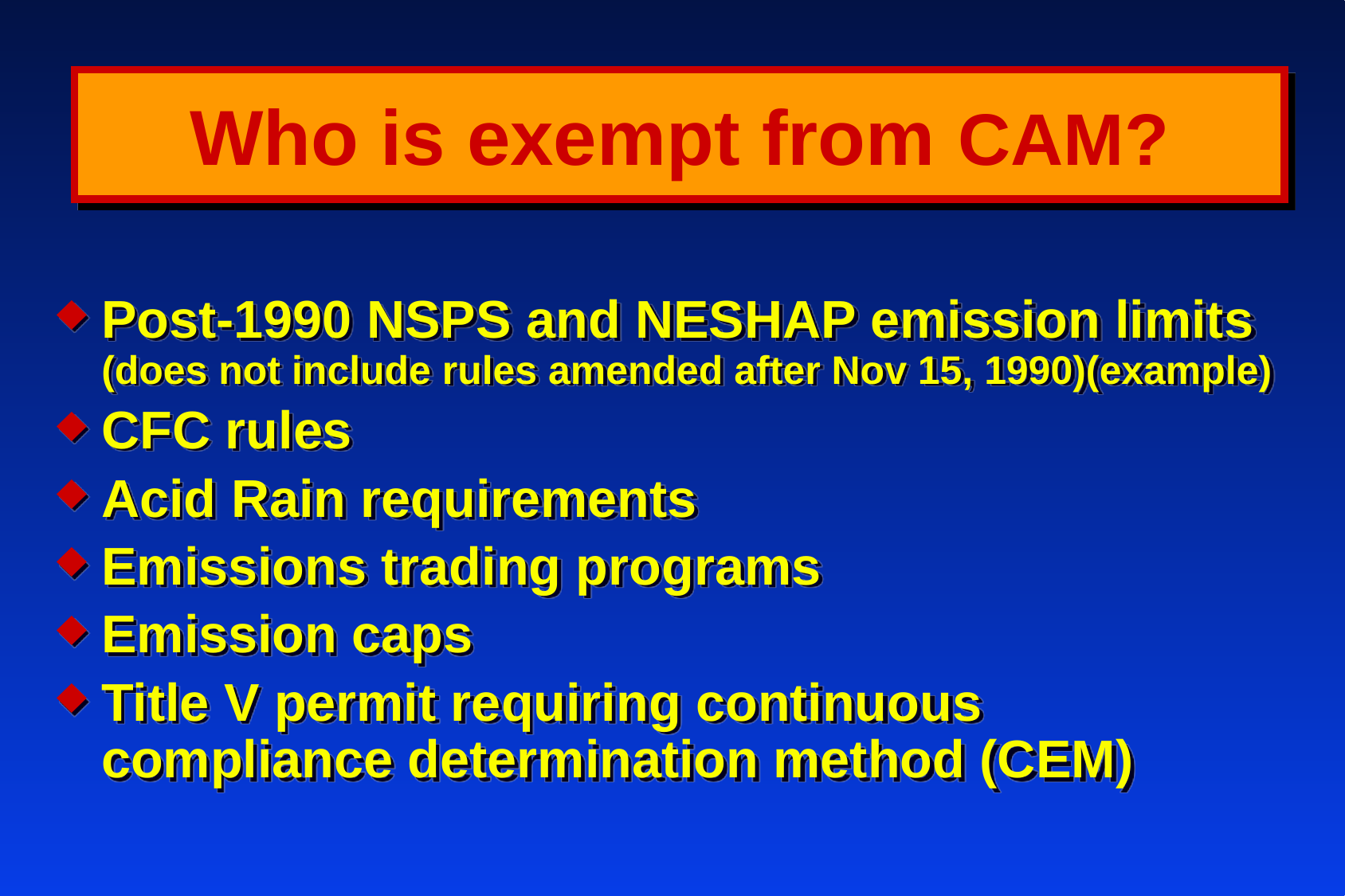

# Who is exempt from CAM?
Post-1990 NSPS and NESHAP emission limits (does not include rules amended after Nov 15, 1990)(example)
CFC rules
Acid Rain requirements
Emissions trading programs
Emission caps
Title V permit requiring continuous compliance determination method (CEM)